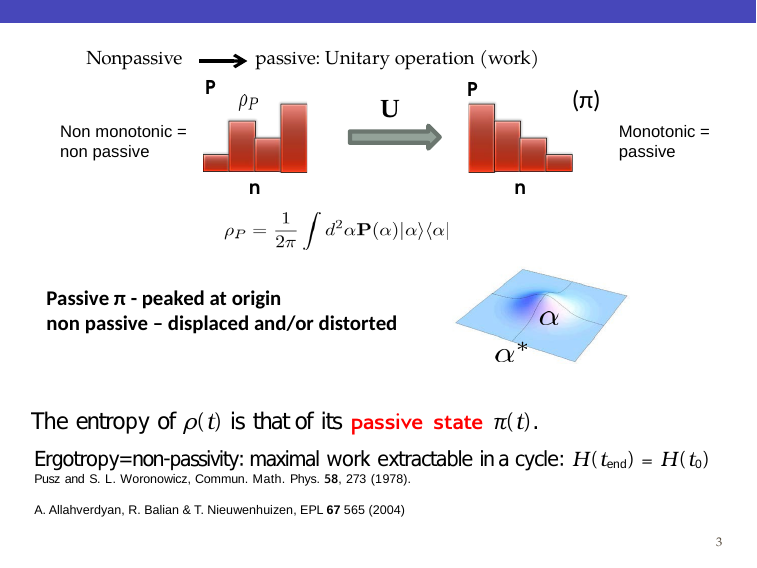

Nonpassive                passive: Unitary operation (work)
                        P
(π)
P
U

Non monotonic = non passive

Monotonic =
passive

n
n

Passive π - peaked at origin
non passive – displaced and/or distorted
The entropy of ρ(t) is that of its passive state π(t).
Ergotropy=non-passivity: maximal work extractable in a cycle: H(tend) = H(t0)
Pusz and S. L. Woronowicz, Commun. Math. Phys. 58, 273 (1978).

A. Allahverdyan, R. Balian & T. Nieuwenhuizen, EPL 67 565 (2004)
3